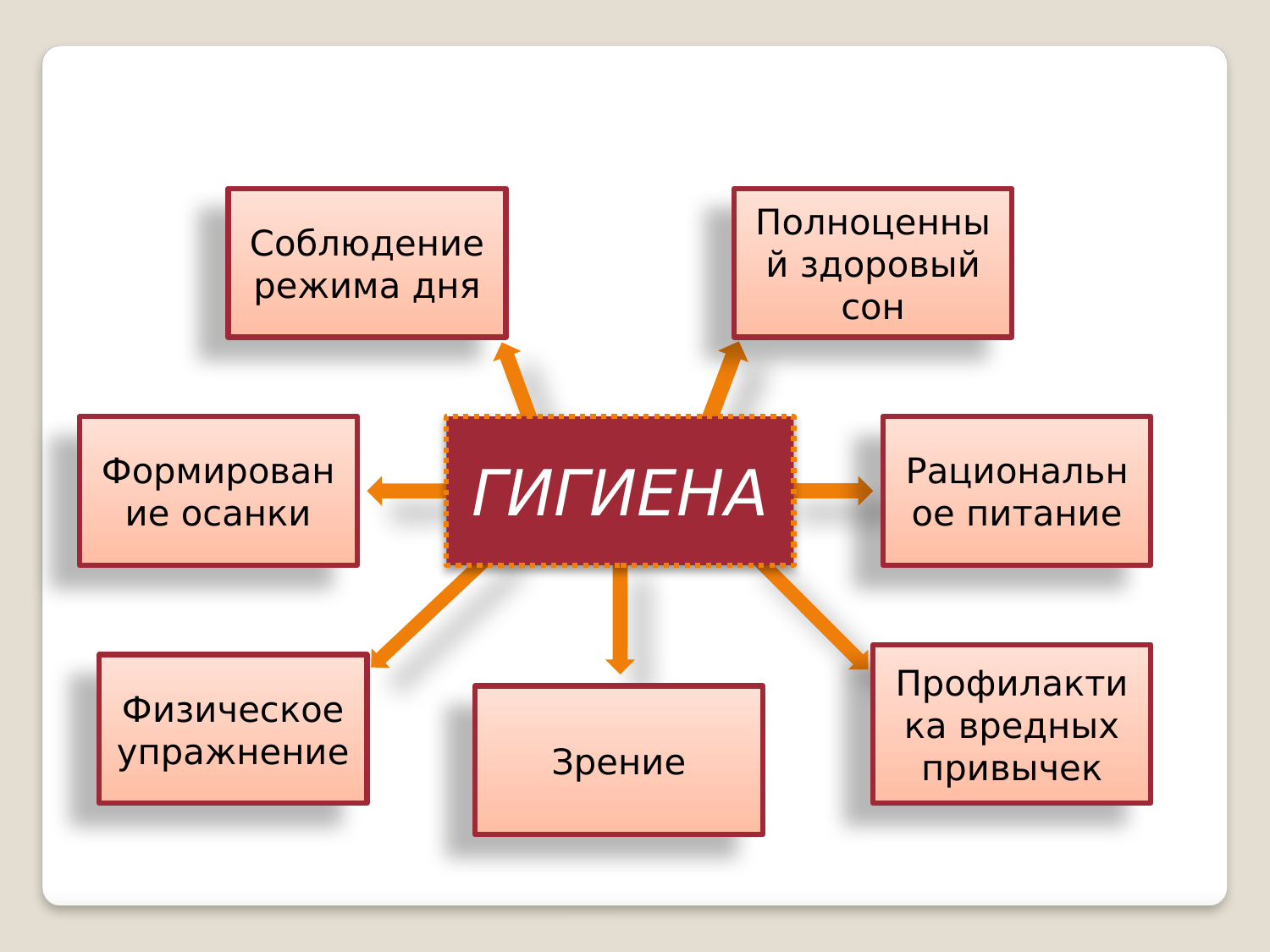

Соблюдение режима дня
Полноценный здоровый сон

Формирование осанки
ГИГИЕНА
Рациональное питание

Профилактика вредных привычек
Физическое упражнение
Зрение